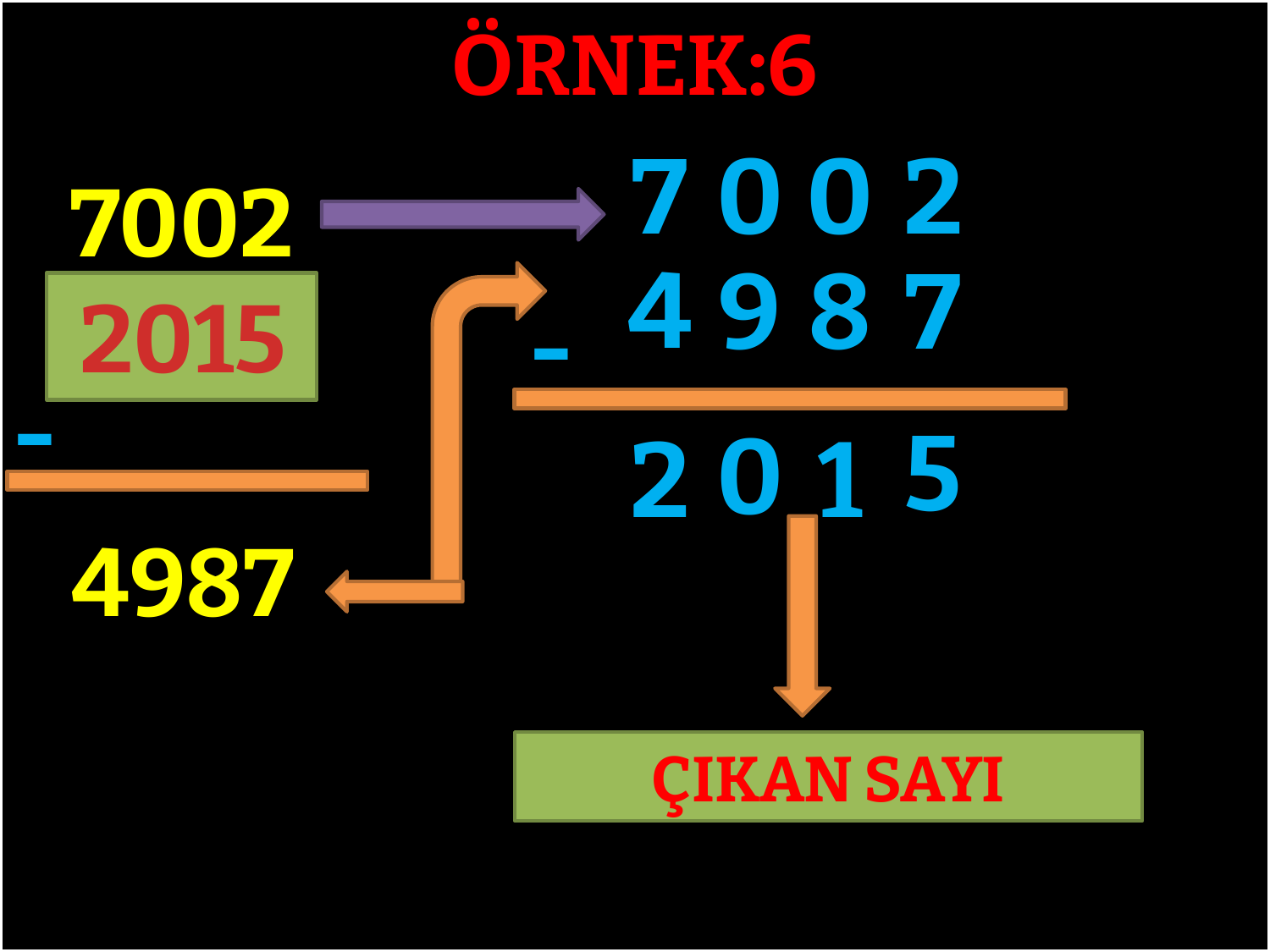

ÖRNEK:6
7
0
0
2
7002

4
9
8
7

2015

-
#
-

5
0
2
1

4987

ÇIKAN SAYI